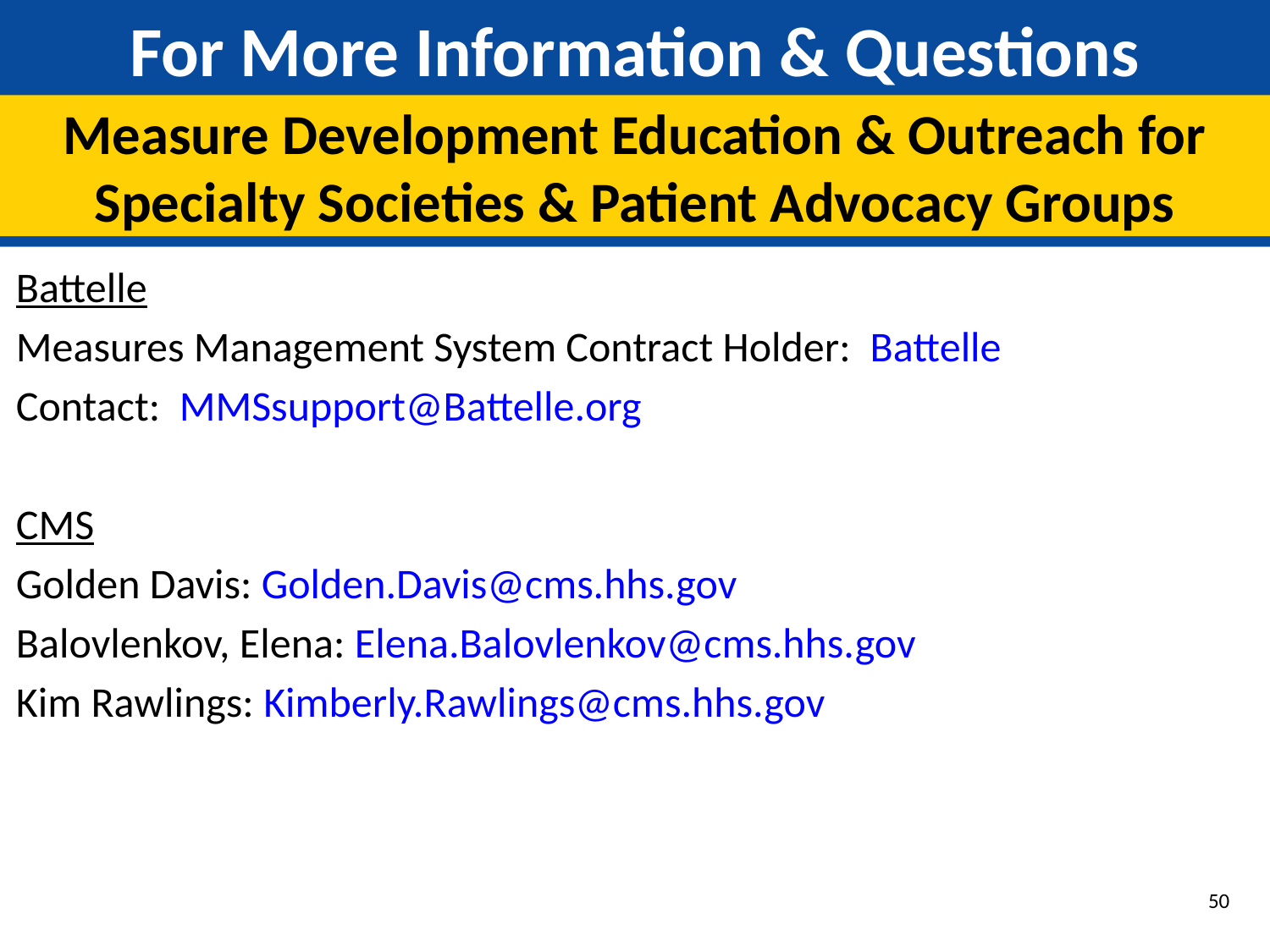

# For More Information & Questions
Measure Development Education & Outreach for Specialty Societies & Patient Advocacy Groups
Battelle
Measures Management System Contract Holder:  Battelle
Contact:  MMSsupport@Battelle.org

CMS
Golden Davis: Golden.Davis@cms.hhs.gov
Balovlenkov, Elena: Elena.Balovlenkov@cms.hhs.gov
Kim Rawlings: Kimberly.Rawlings@cms.hhs.gov